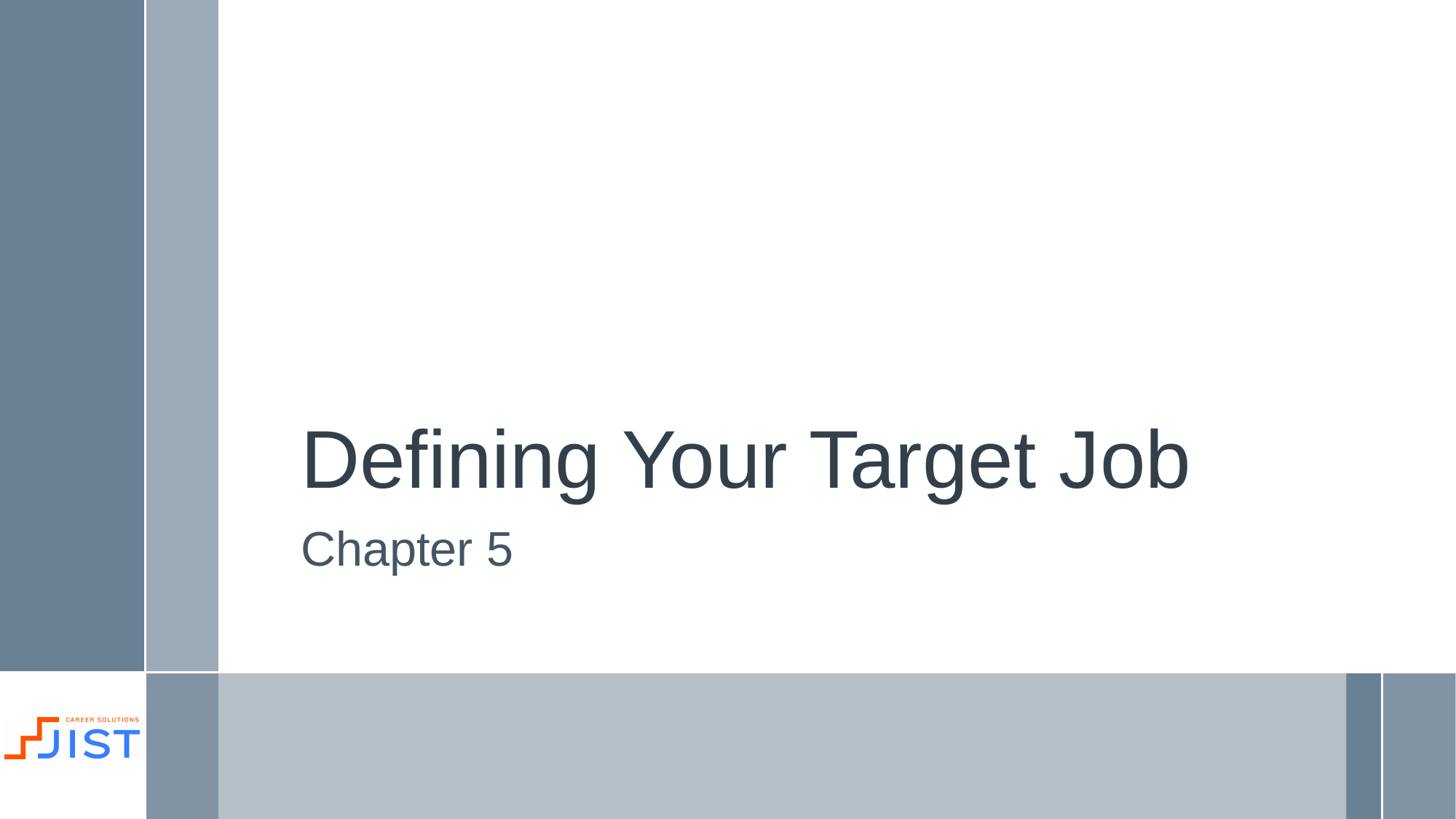

# Defining Your Target Job
Chapter 5